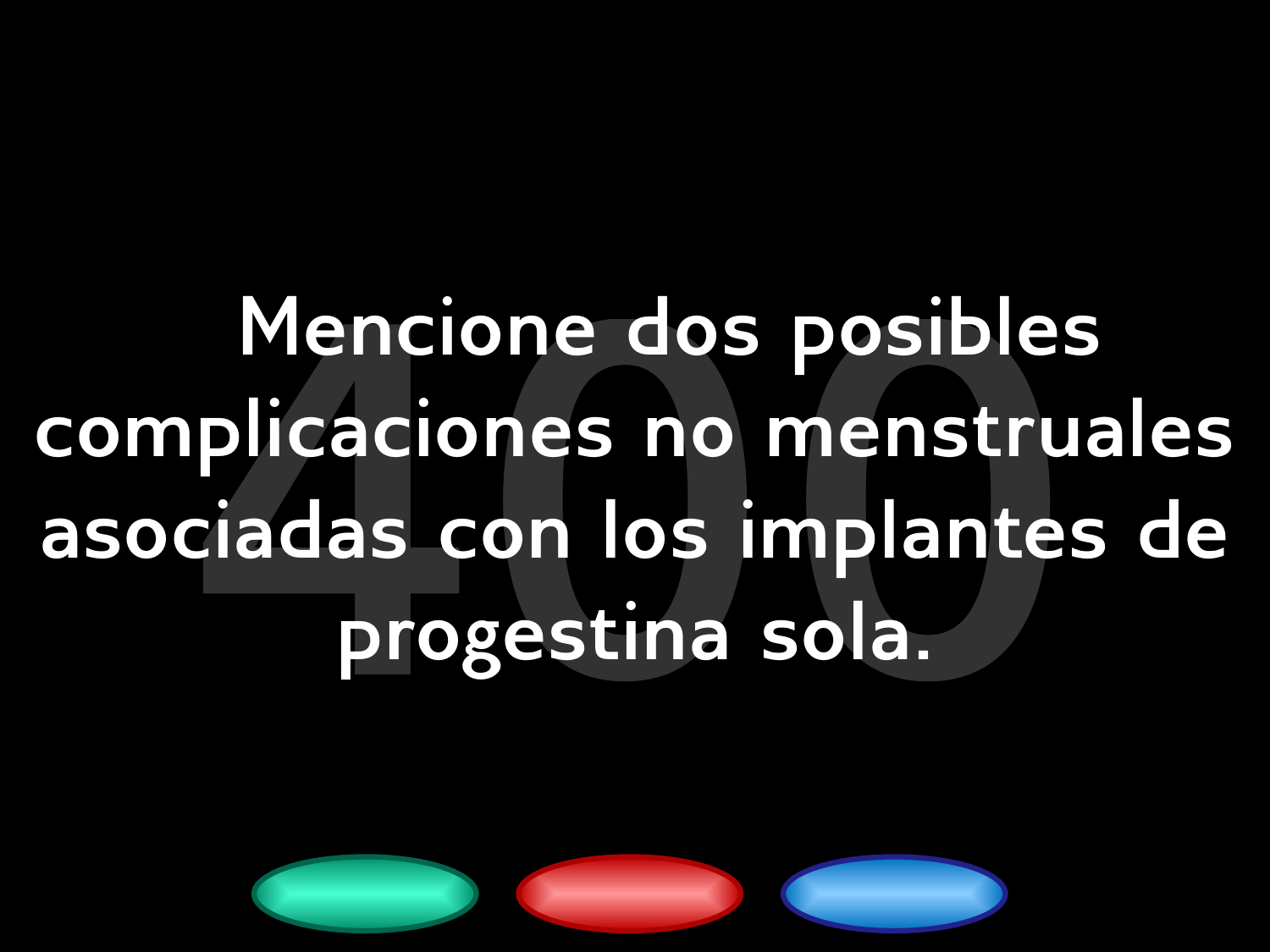

400
   Mencione dos posibles complicaciones no menstruales asociadas con los implantes de progestina sola.

11